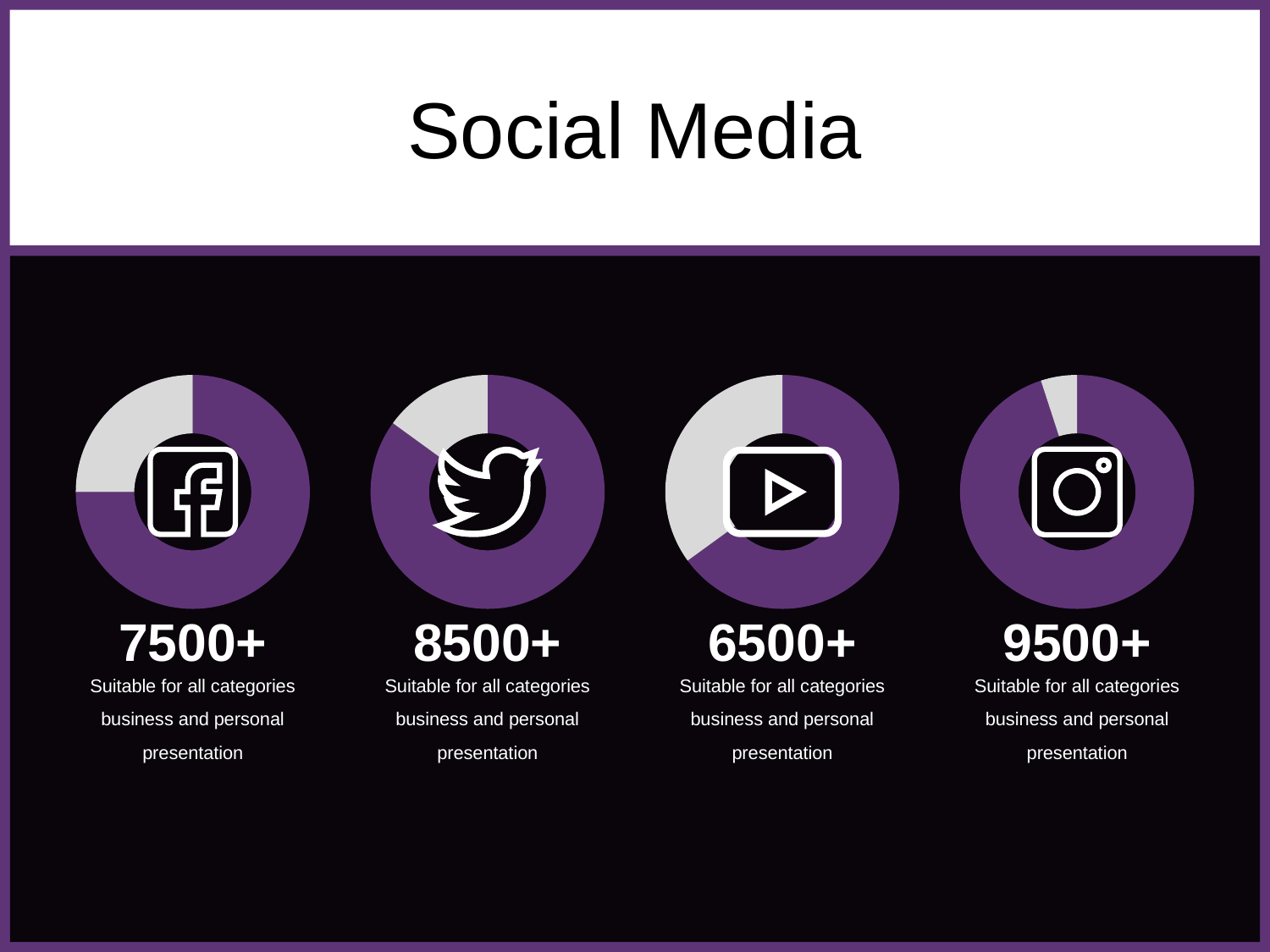

# Social Media

### Chart

| Category | data |
|---|---|
| one | 75.0 |
| two | 25.0 |

### Chart

| Category | data |
|---|---|
| one | 85.0 |
| two | 15.0 |

### Chart

| Category | data |
|---|---|
| one | 65.0 |
| two | 35.0 |

### Chart

| Category | data |
|---|---|
| one | 95.0 |
| two | 5.0 |

7500+
8500+
6500+
9500+
Suitable for all categories business and personal presentation
Suitable for all categories business and personal presentation
Suitable for all categories business and personal presentation
Suitable for all categories business and personal presentation